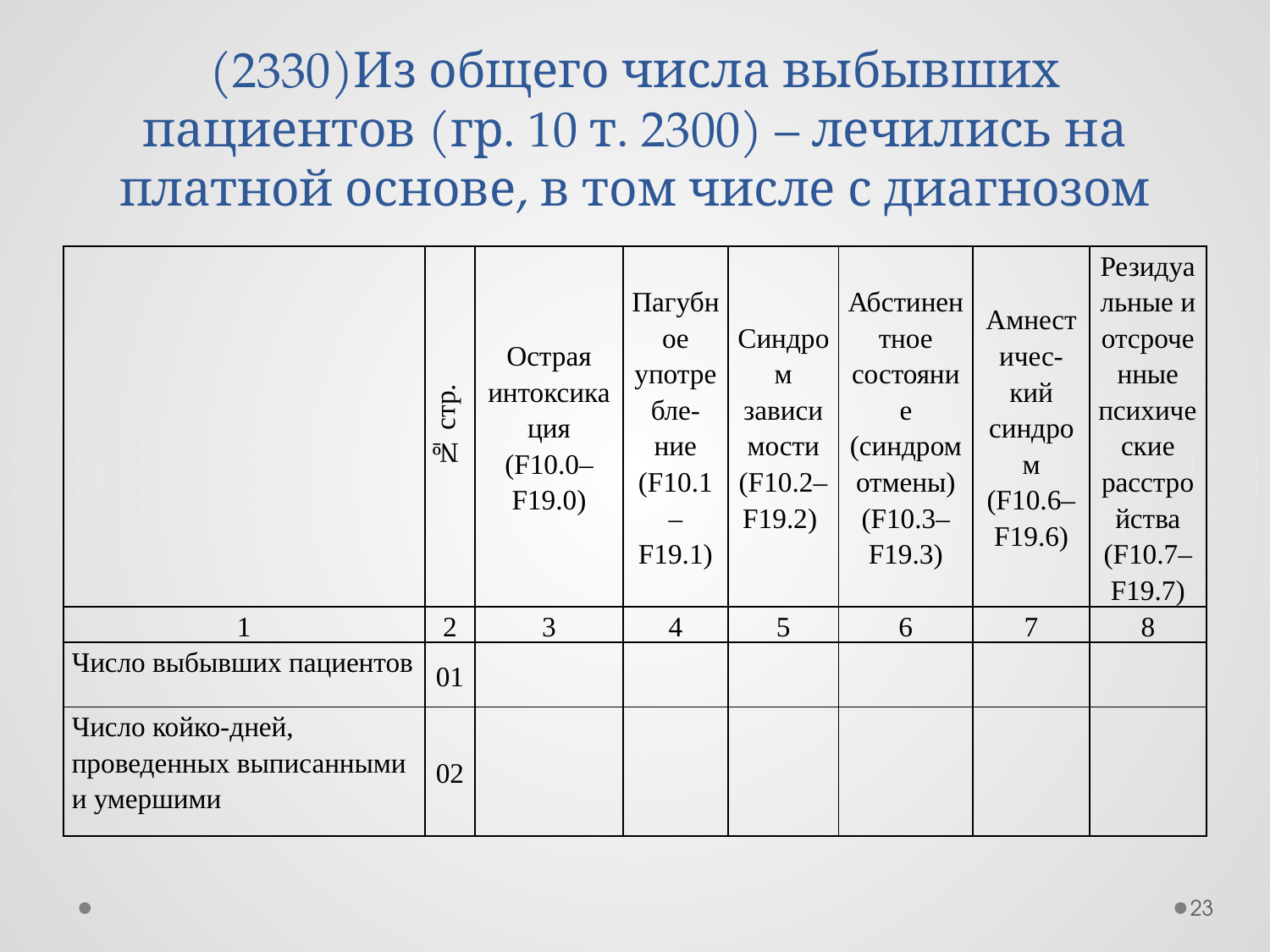

# (2330)Из общего числа выбывших пациентов (гр. 10 т. 2300) – лечились на платной основе, в том числе с диагнозом
|  | № стр. | Острая интоксикация (F10.0–F19.0) | Пагубное употребле-ние (F10.1–F19.1) | Синдром зависимости (F10.2–F19.2) | Абстинентное состояние (синдром отмены) (F10.3–F19.3) | Амнестичес-кий синдром (F10.6–F19.6) | Резидуальные и отсроченные психические расстройства (F10.7–F19.7) |
| --- | --- | --- | --- | --- | --- | --- | --- |
| 1 | 2 | 3 | 4 | 5 | 6 | 7 | 8 |
| Число выбывших пациентов | 01 |  |  |  |  |  |  |
| Число койко-дней, проведенных выписанными и умершими | 02 |  |  |  |  |  |  |

23